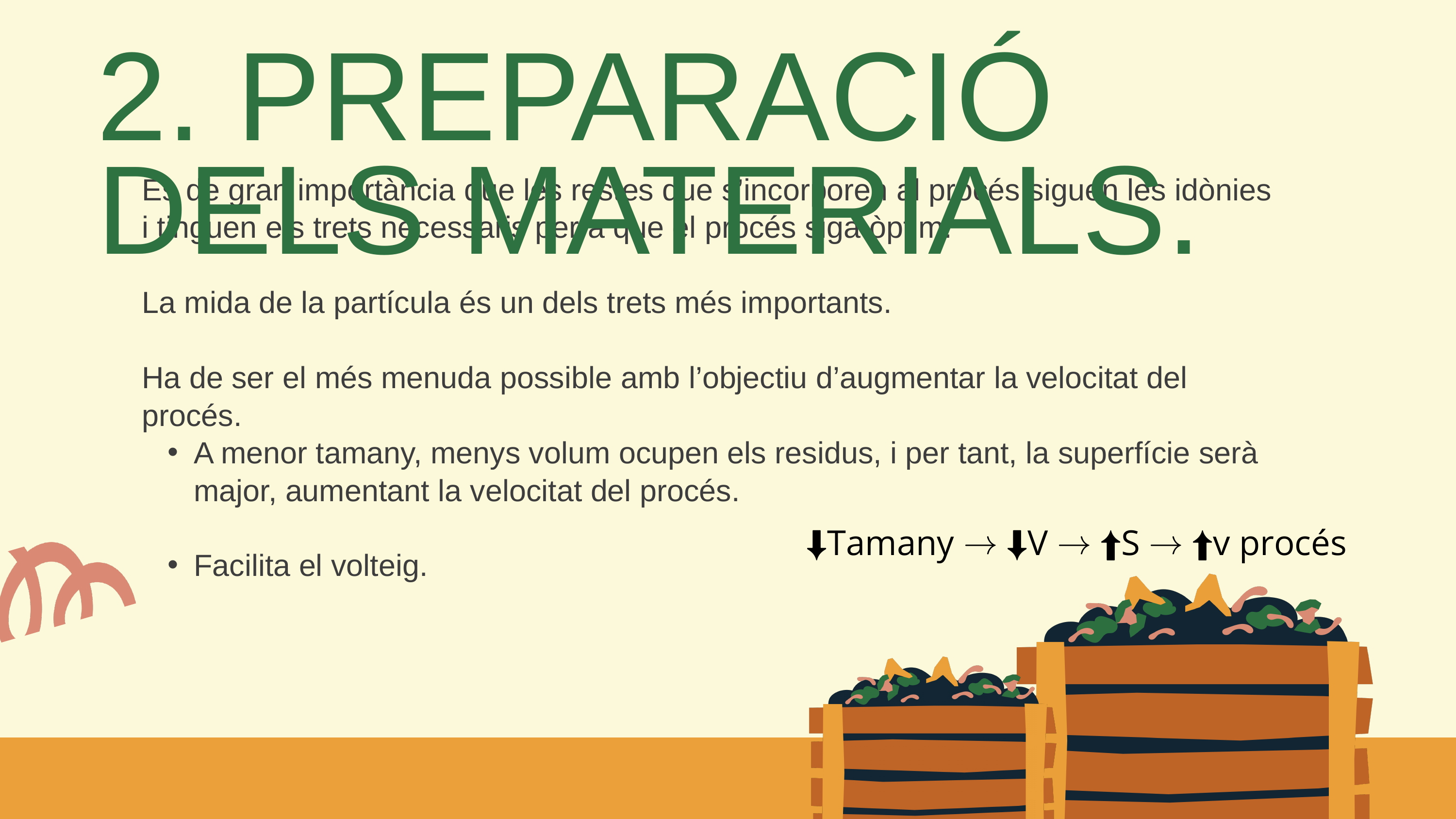

2. PREPARACIÓ DELS MATERIALS.
És de gran importància que les restes que s’incorporen al procés siguen les idònies i tinguen els trets necessaris per a que el procés siga òptim.

La mida de la partícula és un dels trets més importants.

Ha de ser el més menuda possible amb l’objectiu d’augmentar la velocitat del procés.
A menor tamany, menys volum ocupen els residus, i per tant, la superfície serà major, aumentant la velocitat del procés.

Facilita el volteig.

⬇Tamany → ⬇V → ⬆S → ⬆v procés